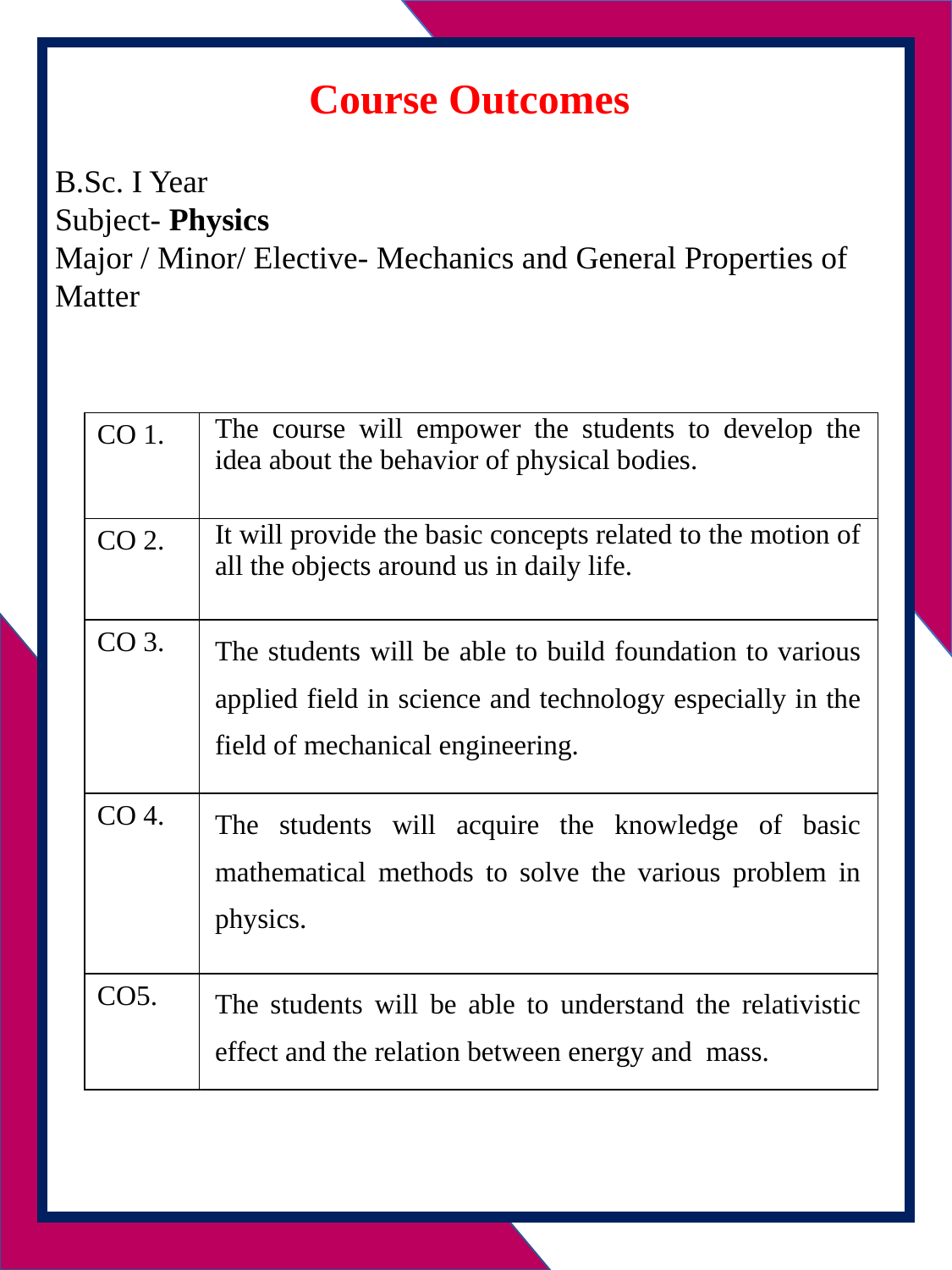

Course Outcomes

B.Sc. I Year
Subject- Physics
Major / Minor/ Elective- Mechanics and General Properties of Matter

| CO 1. | The course will empower the students to develop the idea about the behavior of physical bodies. |
| --- | --- |
| CO 2. | It will provide the basic concepts related to the motion of all the objects around us in daily life. |
| CO 3. | The students will be able to build foundation to various applied field in science and technology especially in the field of mechanical engineering. |
| CO 4. | The students will acquire the knowledge of basic mathematical methods to solve the various problem in physics. |
| CO5. | The students will be able to understand the relativistic effect and the relation between energy and mass. |